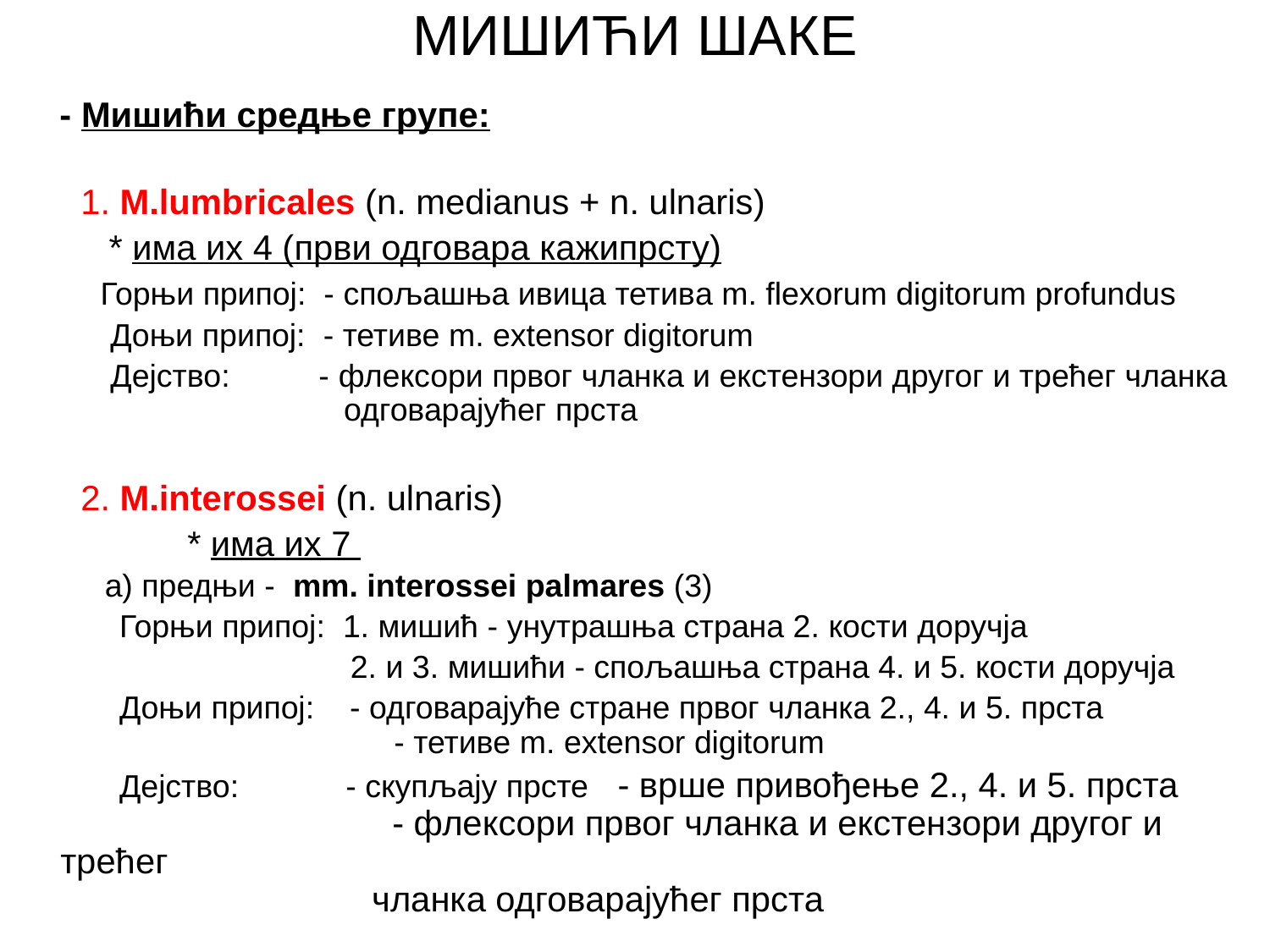

МИШИЋИ ШАКЕ
   - Мишићи средње групе:
       1. M.lumbricales (n. medianus + n. ulnaris)
	     * има их 4 (први одговара кажипрсту)
         Горњи припој:  - спољашња ивица тетивa m. flexorum digitorum profundus
           Доњи припој:  - тетиве m. extensor digitorum
           Дејство:          - флексори првог чланка и екстензори другог и трећег чланка
                                одговарајућег прста

       2. M.interossei (n. ulnaris)
		* има их 7
	     a) предњи -  mm. interossei palmares (3)
            Горњи припој:  1. мишић - унутрашња страна 2. кости доручја
                                      2. и 3. мишићи - спољашња страна 4. и 5. кости доручја
            Доњи припој:    - одговарајуће стране првог чланка 2., 4. и 5. прста
		         - тетиве m. extensor digitorum
            Дејство:            - скупљају прсте   - врше привођење 2., 4. и 5. прста
		        - флексори првог чланка и екстензори другог и трећег
                                чланка одговарајућег прста